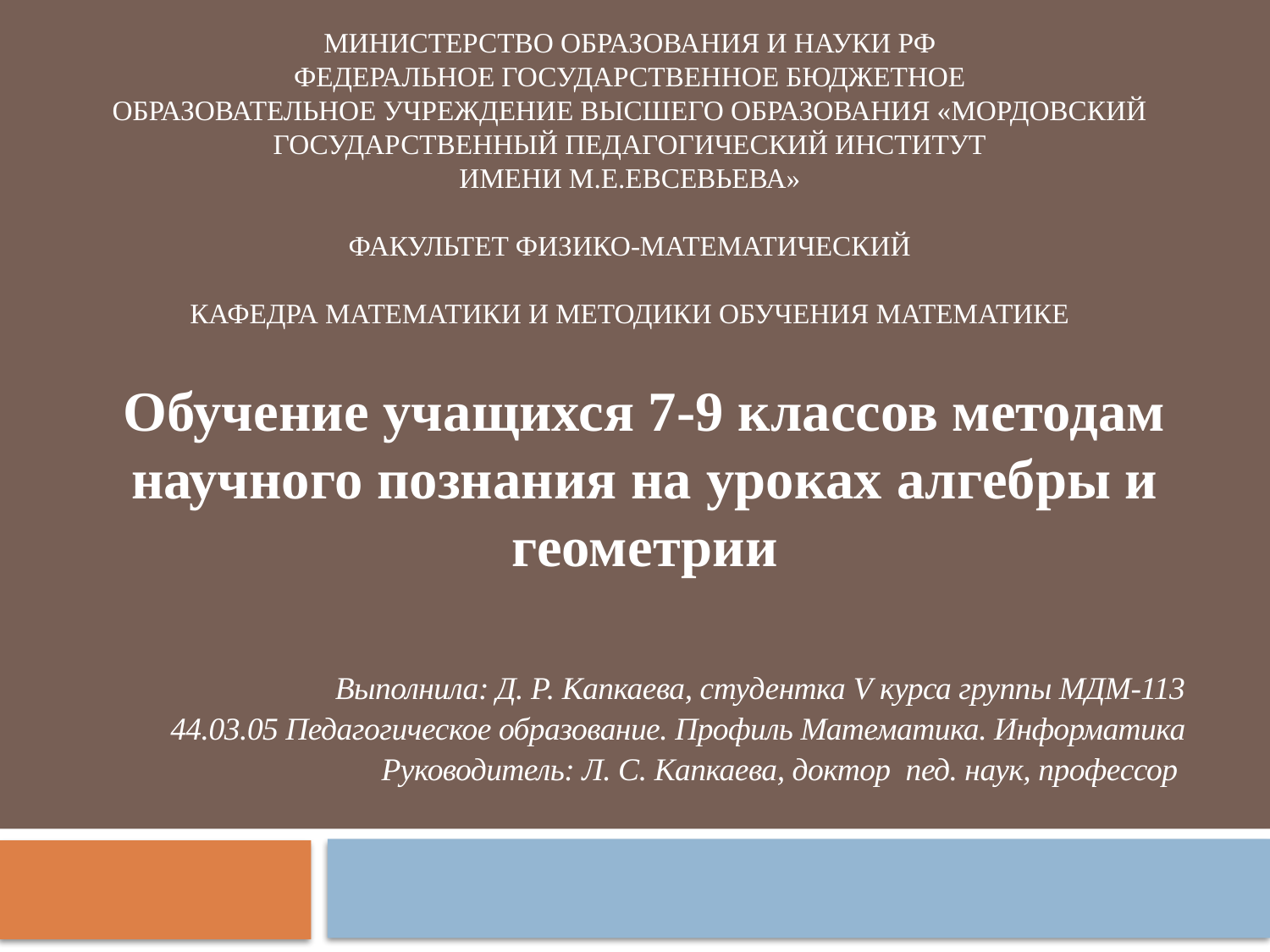

# МИНИСТЕРСТВО ОБРАЗОВАНИЯ И НАУКИ РФ ФЕДЕРАЛЬНОЕ ГОСУДАРСТВЕННОЕ БЮДЖЕТНОЕ ОБРАЗОВАТЕЛЬНОЕ УЧРЕЖДЕНИЕ ВЫСШЕГО ОБРАЗОВАНИЯ «МОРДОВСКИЙ ГОСУДАРСТВЕННЫЙ ПЕДАГОГИЧЕСКИЙ ИНСТИТУТ ИМЕНИ М.Е.ЕВСЕВЬЕВА»    Факультет физико-математический   Кафедра математики и методики обучения математике
Обучение учащихся 7-9 классов методам научного познания на уроках алгебры и геометрии
| Выполнила: Д. Р. Капкаева, студентка V курса группы МДМ-113 |
| --- |
| 44.03.05 Педагогическое образование. Профиль Математика. Информатика |
| Руководитель: Л. С. Капкаева, доктор пед. наук, профессор |